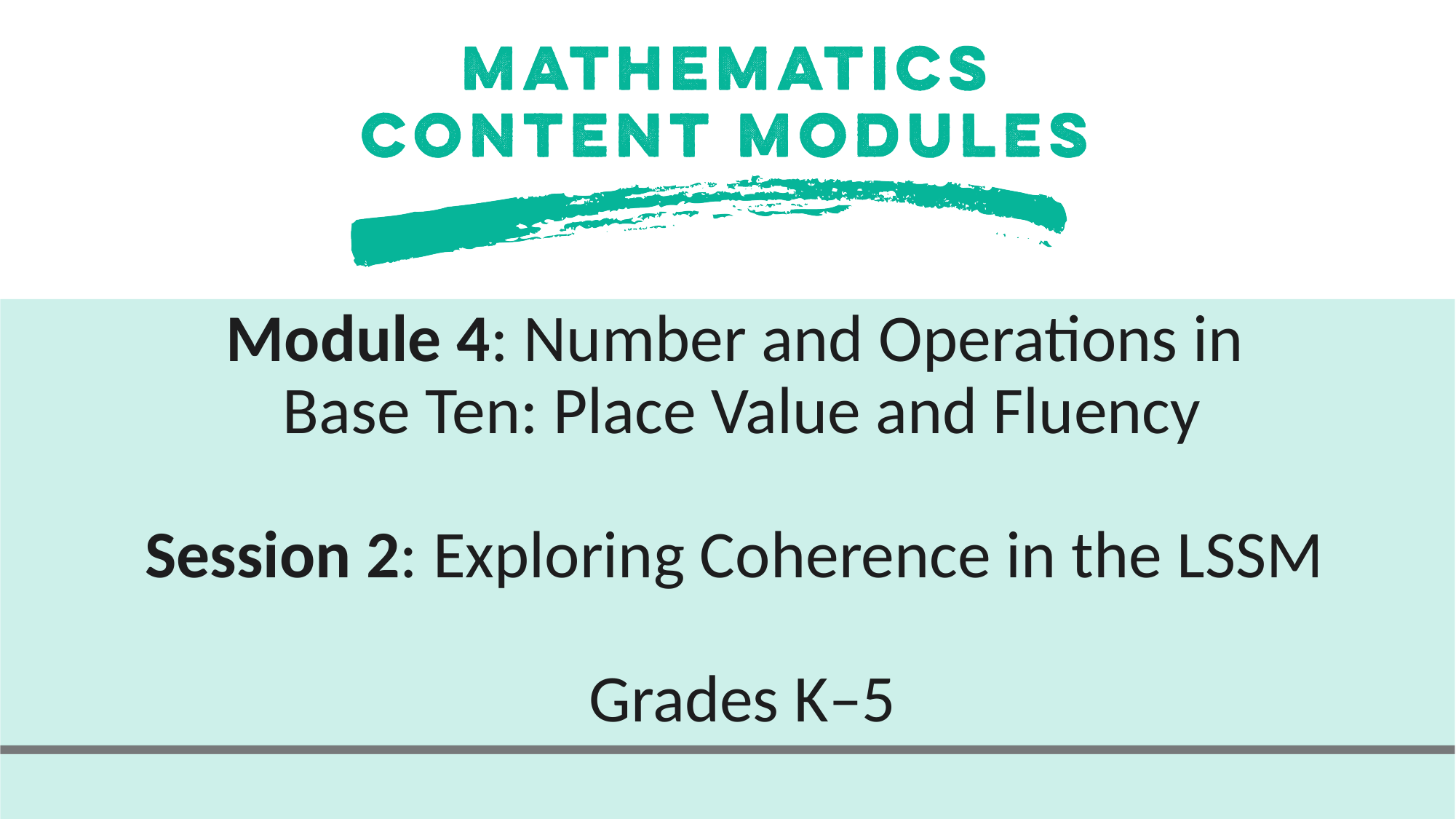

# Module 4: Number and Operations in Base Ten: Place Value and Fluency Session 2: Exploring Coherence in the LSSM Grades K–5